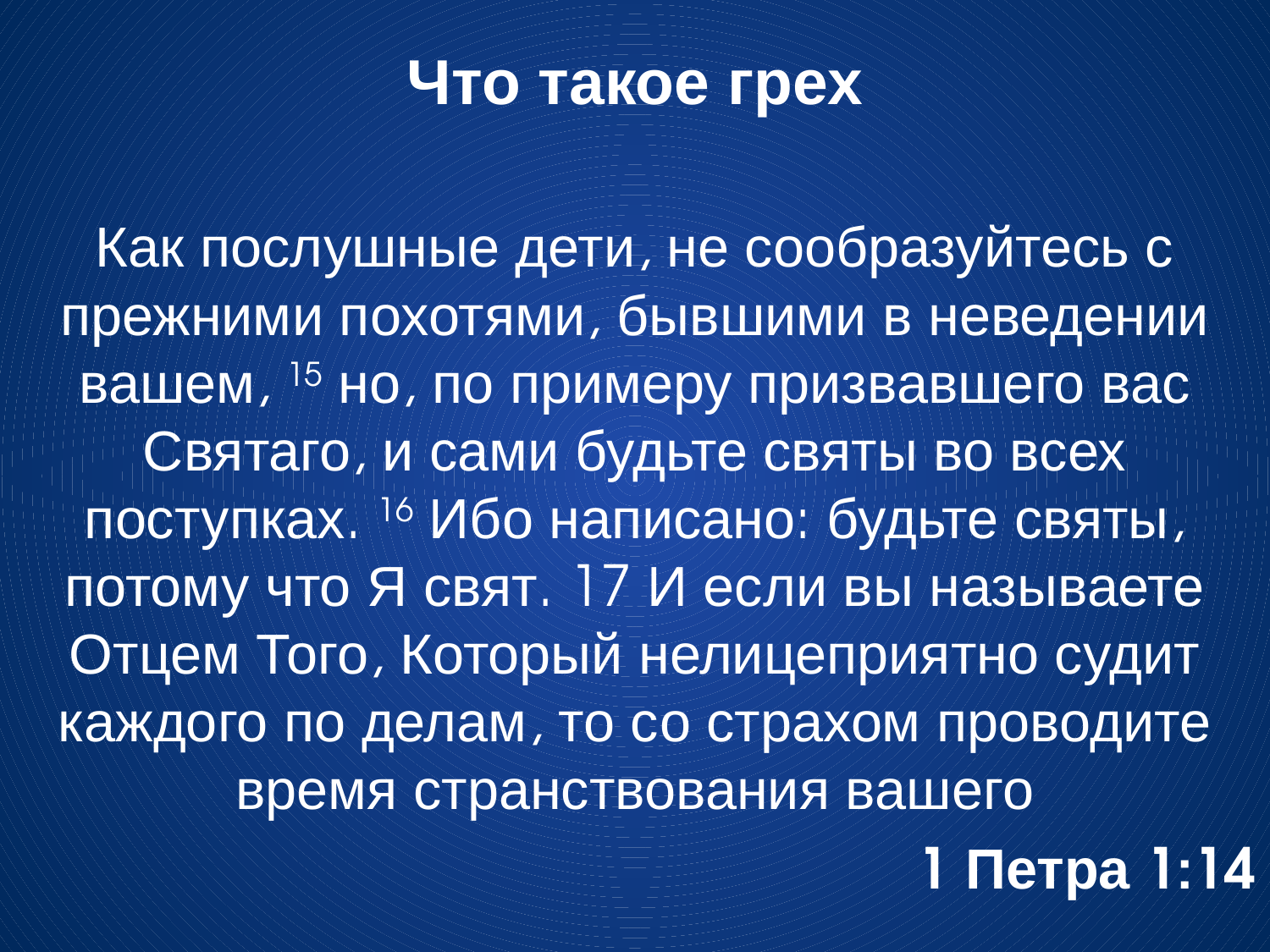

# Что такое грех
Как послушные дети, не сообразуйтесь с прежними похотями, бывшими в неведении вашем, 15 но, по примеру призвавшего вас Святаго, и сами будьте святы во всех поступках. 16 Ибо написано: будьте святы, потому что Я свят. 17 И если вы называете Отцем Того, Который нелицеприятно судит каждого по делам, то со страхом проводите время странствования вашего
1 Петра 1:14